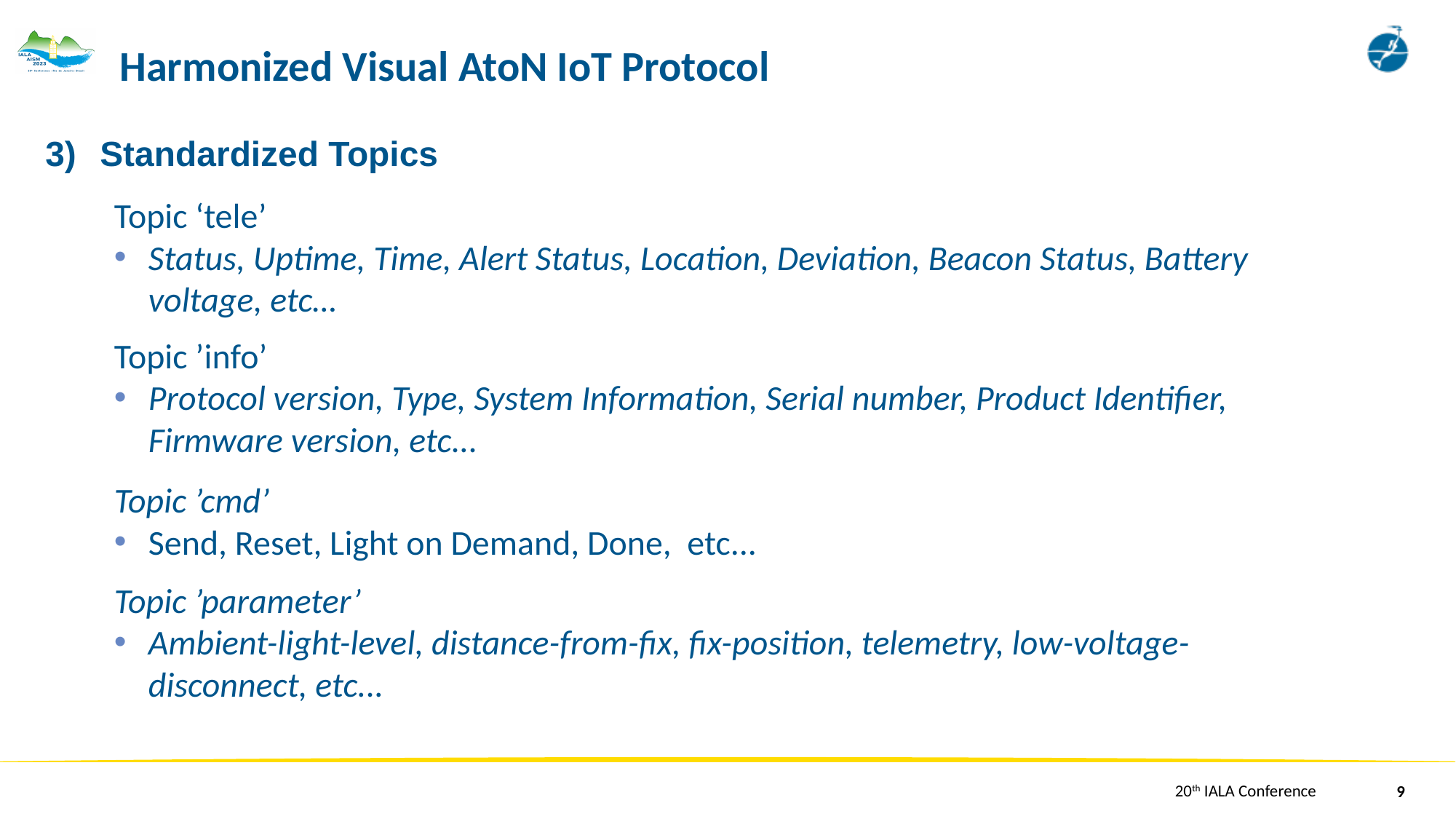

Harmonized Visual AtoN IoT Protocol
Standardized Topics
Topic ‘tele’
Status, Uptime, Time, Alert Status, Location, Deviation, Beacon Status, Battery voltage, etc…
Topic ’info’
Protocol version, Type, System Information, Serial number, Product Identifier, Firmware version, etc...
Topic ’cmd’
Send, Reset, Light on Demand, Done,  etc...
Topic ’parameter’
Ambient-light-level, distance-from-fix, fix-position, telemetry, low-voltage-disconnect, etc...

9